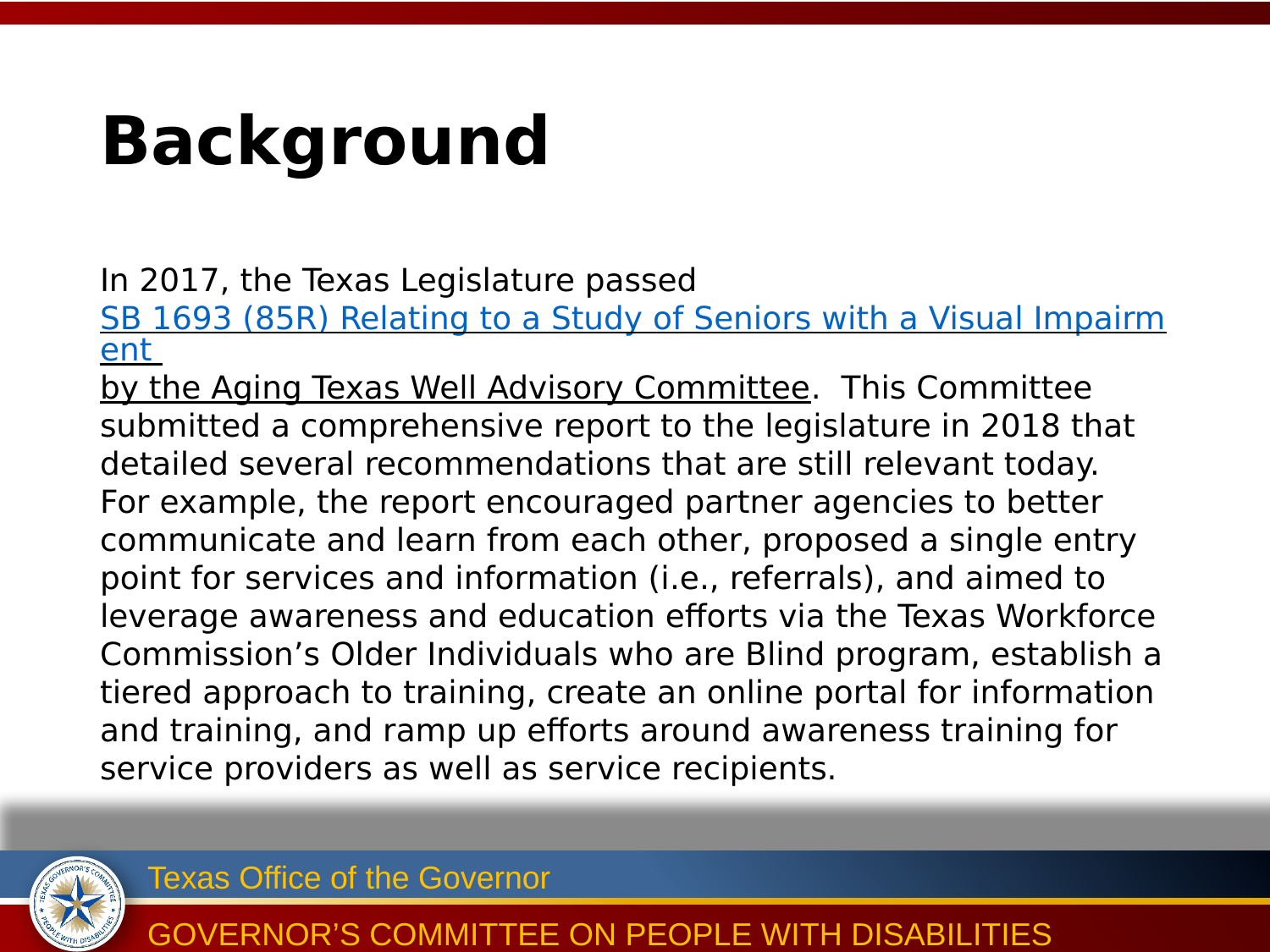

# Background
In 2017, the Texas Legislature passed SB 1693 (85R) Relating to a Study of Seniors with a Visual Impairment by the Aging Texas Well Advisory Committee.  This Committee submitted a comprehensive report to the legislature in 2018 that detailed several recommendations that are still relevant today.  For example, the report encouraged partner agencies to better communicate and learn from each other, proposed a single entry point for services and information (i.e., referrals), and aimed to leverage awareness and education efforts via the Texas Workforce Commission’s Older Individuals who are Blind program, establish a tiered approach to training, create an online portal for information and training, and ramp up efforts around awareness training for service providers as well as service recipients.